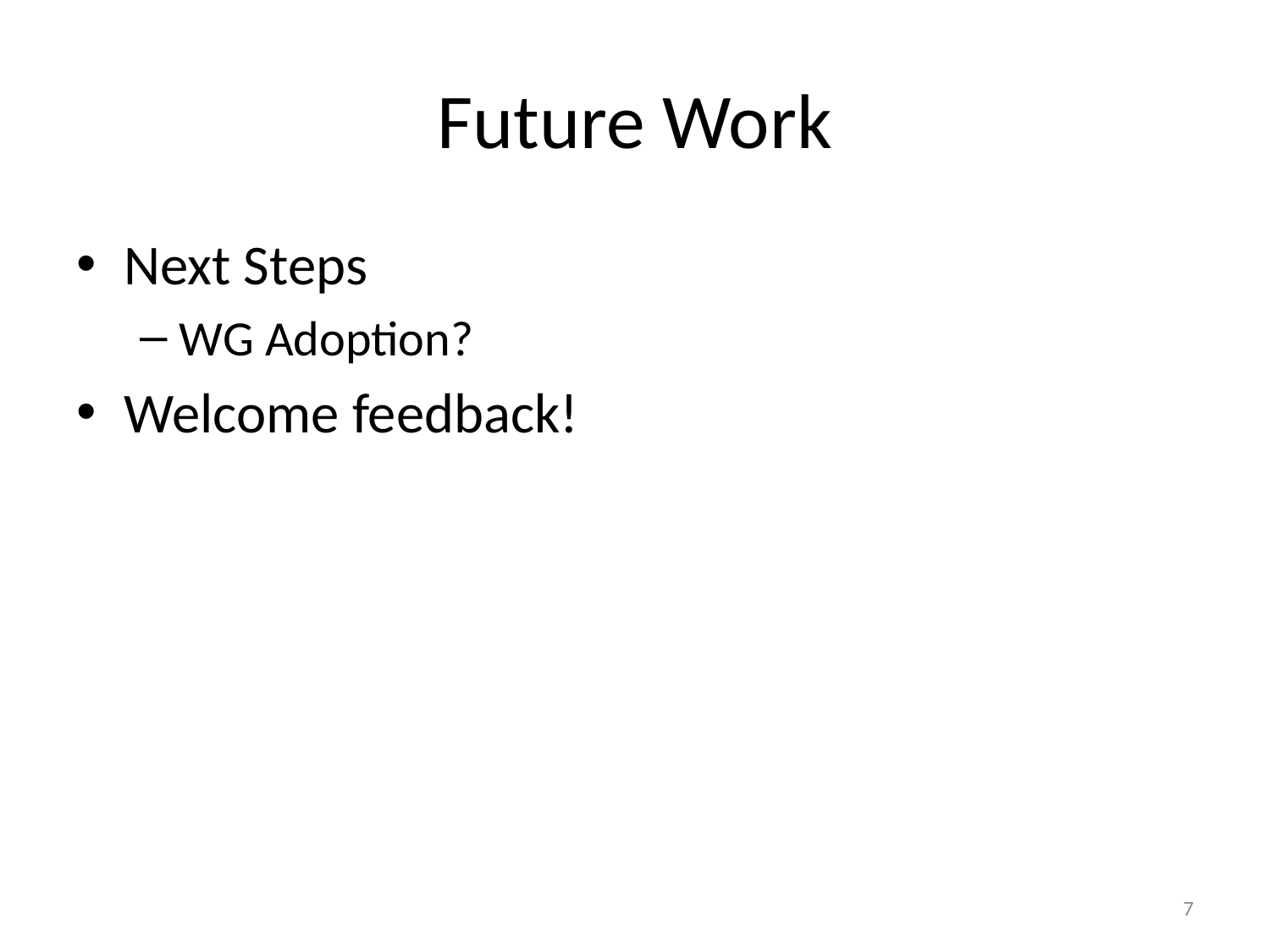

# Future Work
Next Steps
WG Adoption?
Welcome feedback!

7